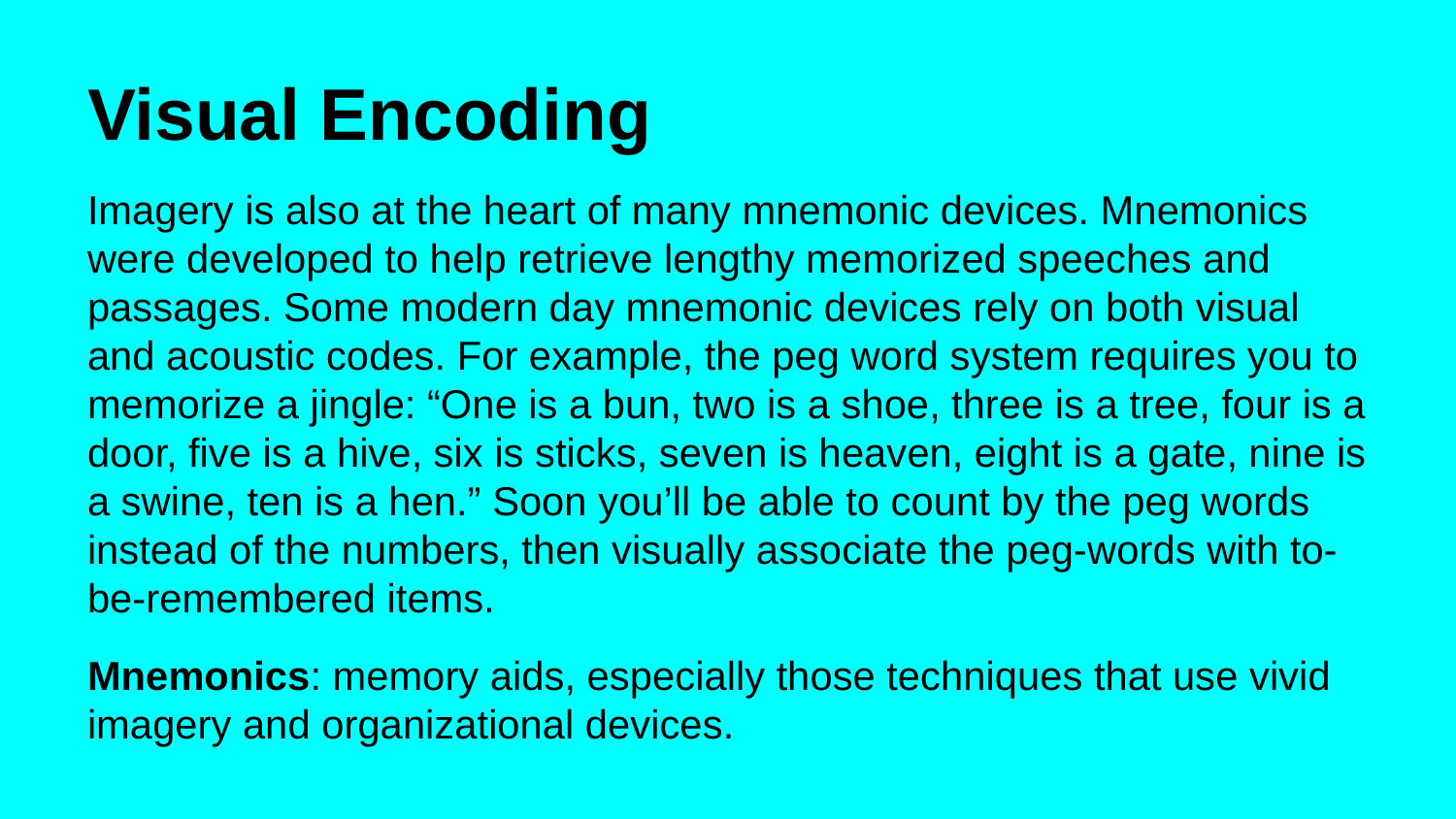

# Visual Encoding
Imagery is also at the heart of many mnemonic devices. Mnemonics were developed to help retrieve lengthy memorized speeches and passages. Some modern day mnemonic devices rely on both visual and acoustic codes. For example, the peg word system requires you to memorize a jingle: “One is a bun, two is a shoe, three is a tree, four is a door, five is a hive, six is sticks, seven is heaven, eight is a gate, nine is a swine, ten is a hen.” Soon you’ll be able to count by the peg words instead of the numbers, then visually associate the peg-words with to-be-remembered items.

Mnemonics: memory aids, especially those techniques that use vivid imagery and organizational devices.